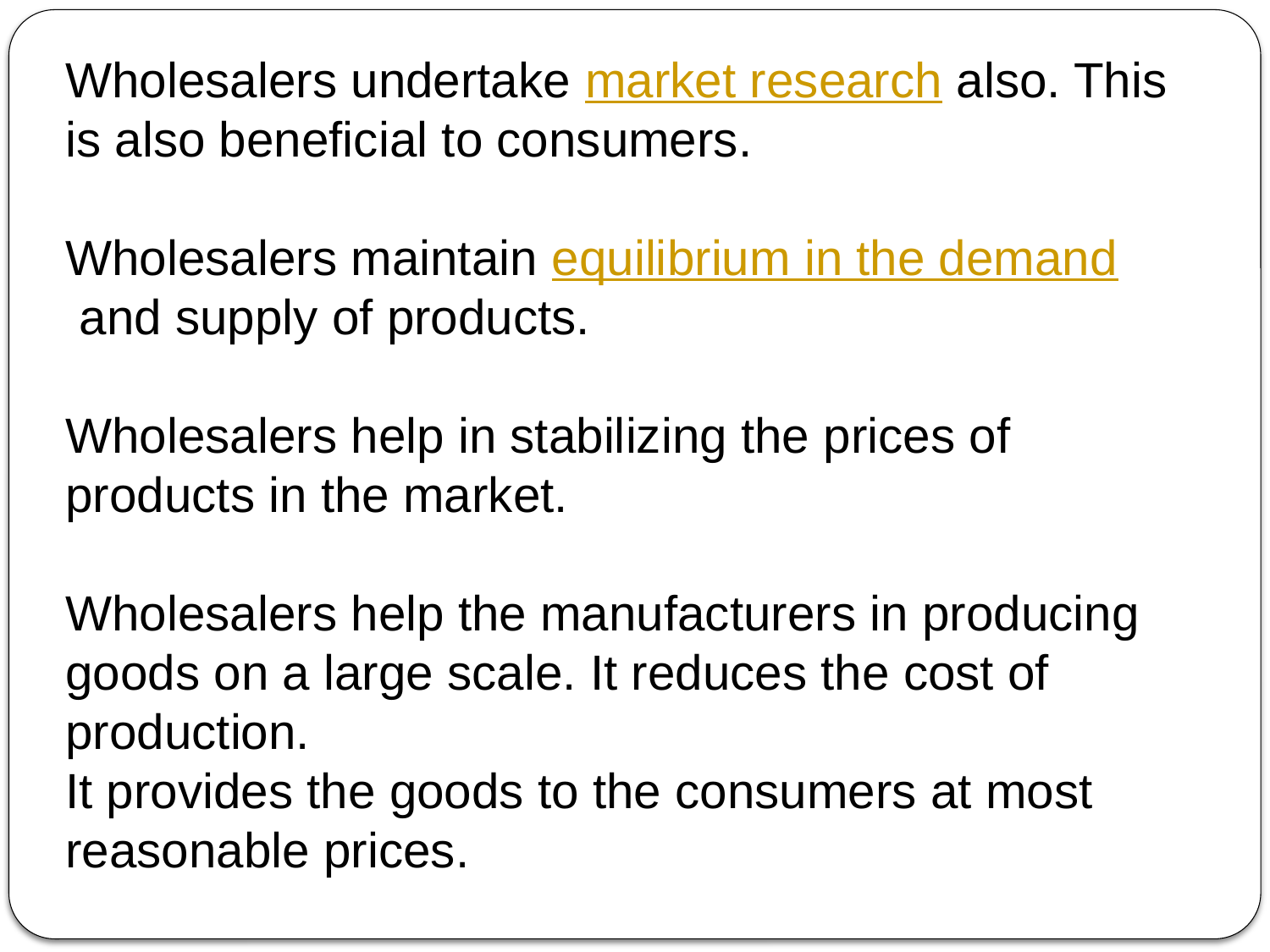

Wholesalers undertake market research also. This is also beneficial to consumers.

Wholesalers maintain equilibrium in the demand and supply of products.

Wholesalers help in stabilizing the prices of products in the market.

Wholesalers help the manufacturers in producing goods on a large scale. It reduces the cost of production.
It provides the goods to the consumers at most reasonable prices.